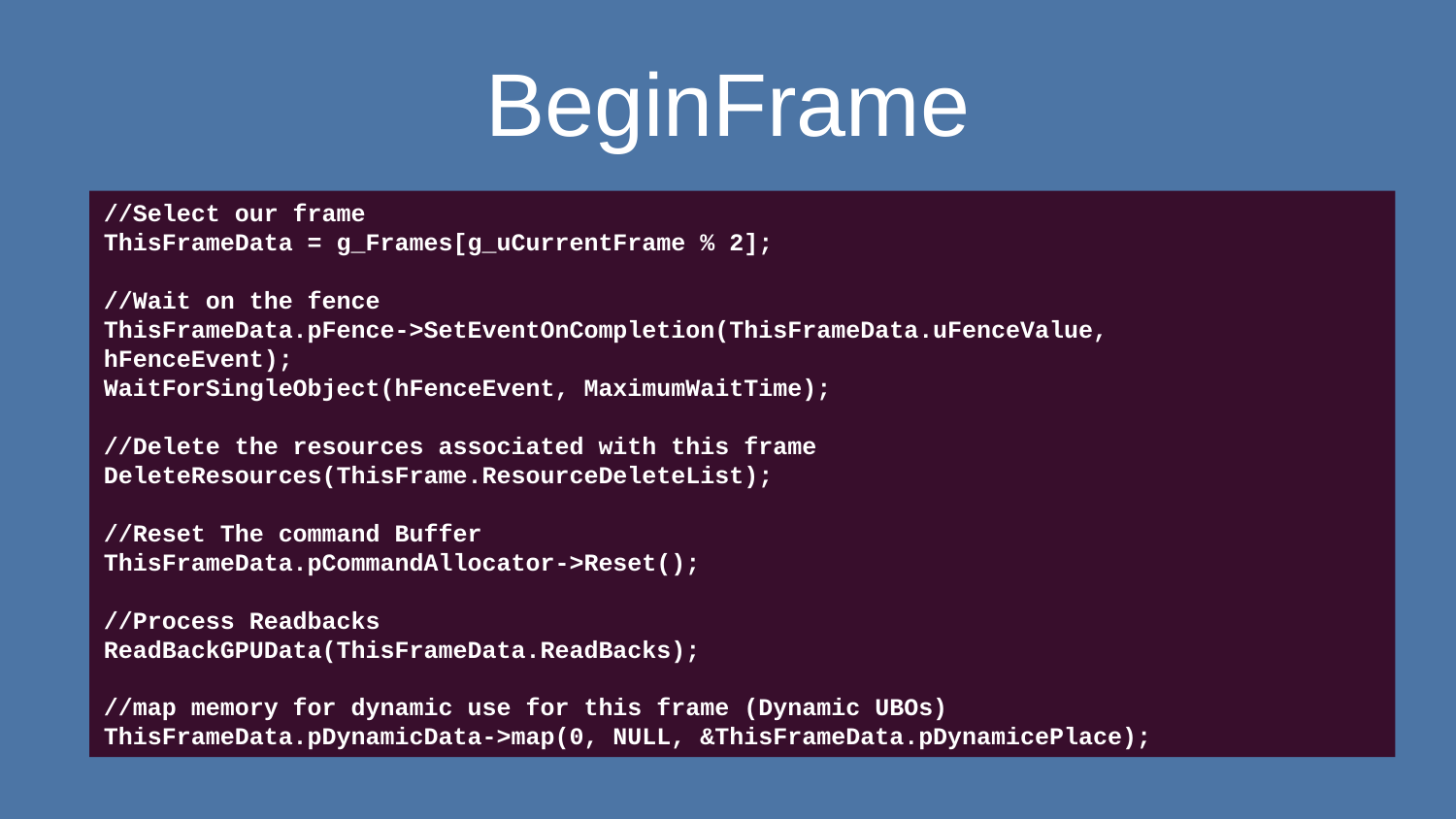

# BeginFrame
//Select our frame
ThisFrameData = g_Frames[g_uCurrentFrame % 2];

//Wait on the fence
ThisFrameData.pFence->SetEventOnCompletion(ThisFrameData.uFenceValue, 	hFenceEvent);
WaitForSingleObject(hFenceEvent, MaximumWaitTime);

//Delete the resources associated with this frame
DeleteResources(ThisFrame.ResourceDeleteList);

//Reset The command Buffer
ThisFrameData.pCommandAllocator->Reset();

//Process Readbacks
ReadBackGPUData(ThisFrameData.ReadBacks);

//map memory for dynamic use for this frame (Dynamic UBOs)
ThisFrameData.pDynamicData->map(0, NULL, &ThisFrameData.pDynamicePlace);